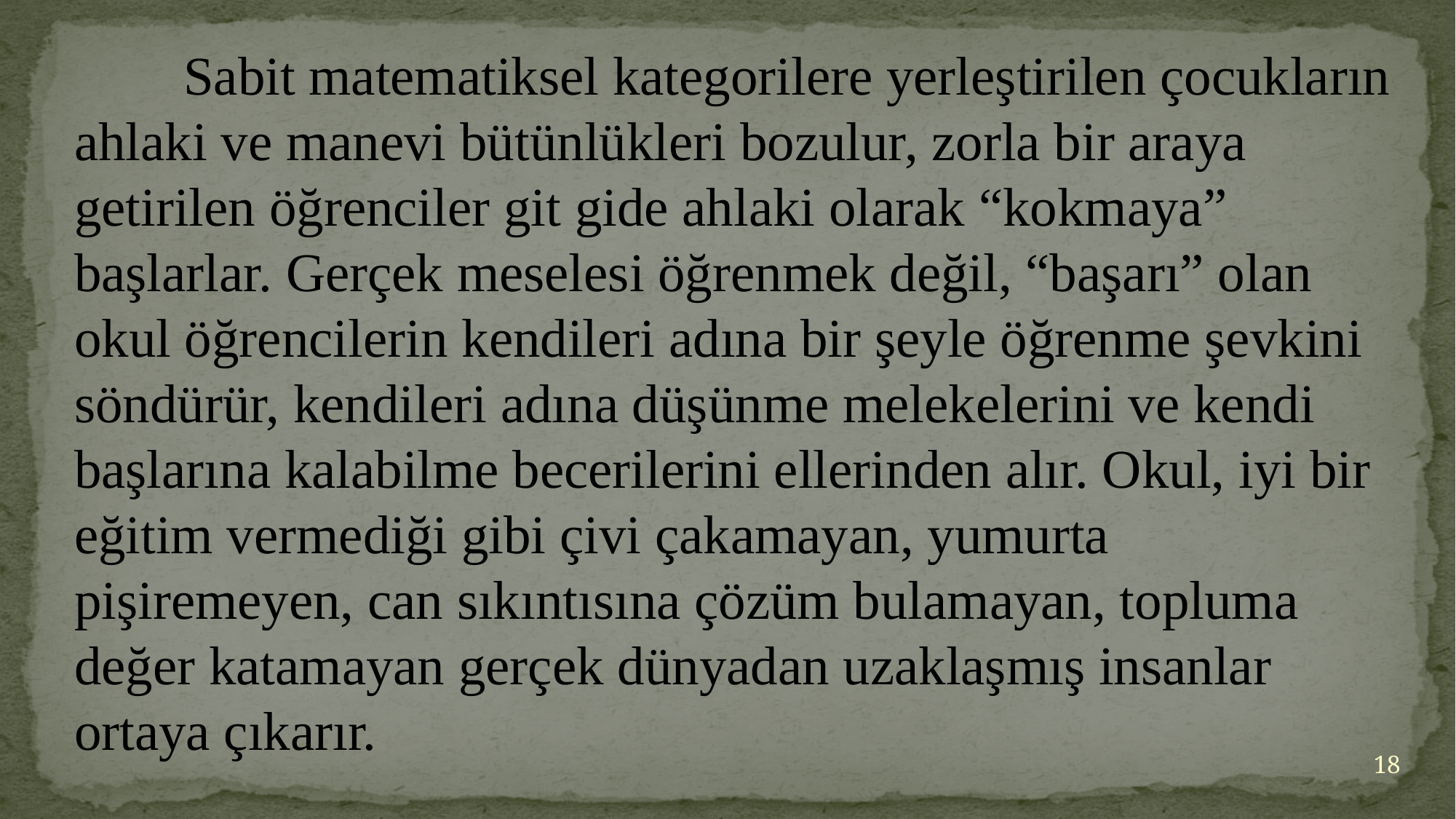

Sabit matematiksel kategorilere yerleştirilen çocukların ahlaki ve manevi bütünlükleri bozulur, zorla bir araya getirilen öğrenciler git gide ahlaki olarak “kokmaya” başlarlar. Gerçek meselesi öğrenmek değil, “başarı” olan okul öğrencilerin kendileri adına bir şeyle öğrenme şevkini söndürür, kendileri adına düşünme melekelerini ve kendi başlarına kalabilme becerilerini ellerinden alır. Okul, iyi bir eğitim vermediği gibi çivi çakamayan, yumurta pişiremeyen, can sıkıntısına çözüm bulamayan, topluma değer katamayan gerçek dünyadan uzaklaşmış insanlar ortaya çıkarır.
18